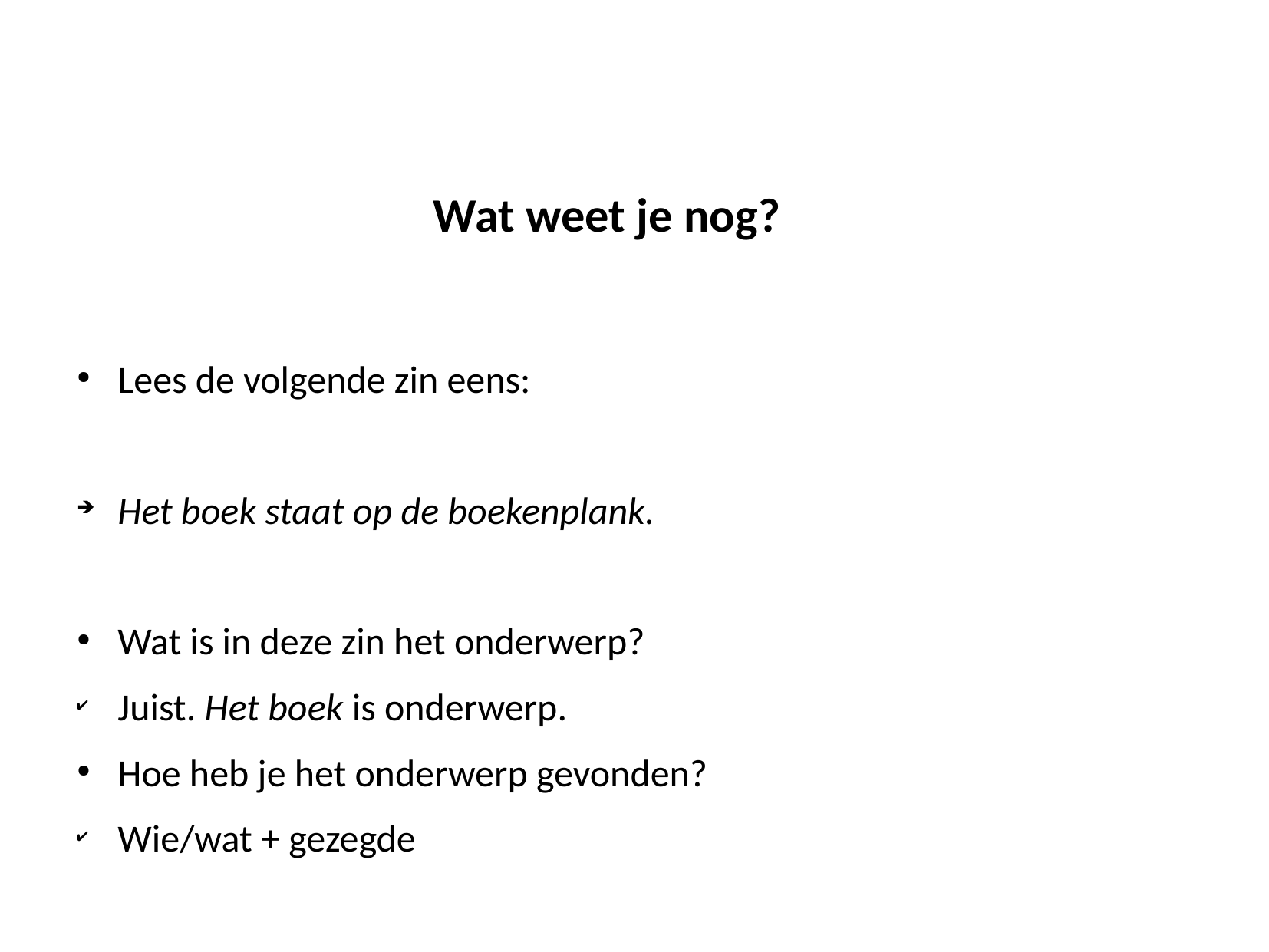

# Wat weet je nog?

Lees de volgende zin eens:

Het boek staat op de boekenplank.

Wat is in deze zin het onderwerp?
Juist. Het boek is onderwerp.
Hoe heb je het onderwerp gevonden?
Wie/wat + gezegde